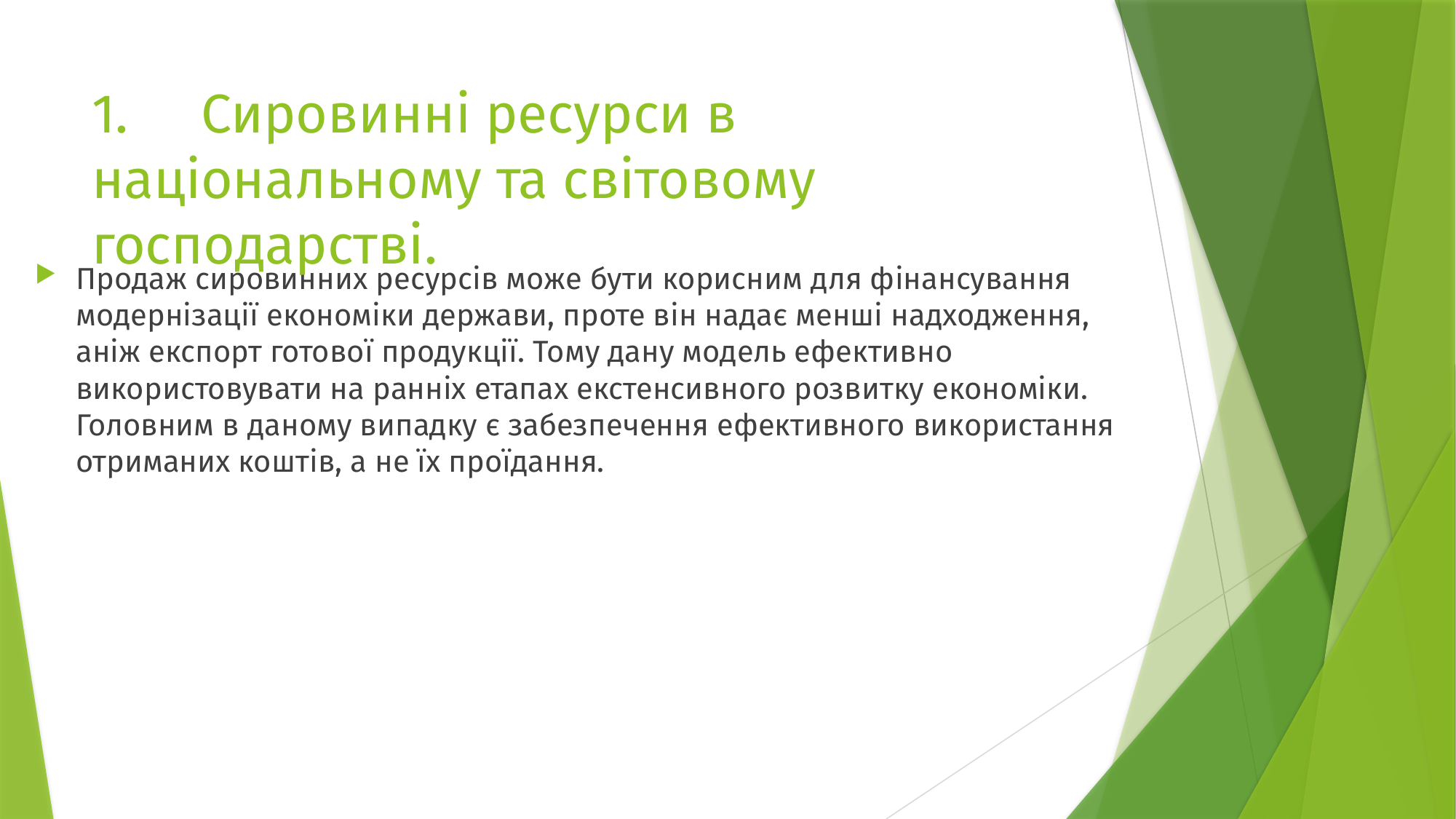

# 1.	Сировинні ресурси в національному та світовому господарстві.
Продаж сировинних ресурсів може бути корисним для фінансування модернізації економіки держави, проте він надає менші надходження, аніж експорт готової продукції. Тому дану модель ефективно використовувати на ранніх етапах екстенсивного розвитку економіки. Головним в даному випадку є забезпечення ефективного використання отриманих коштів, а не їх проїдання.